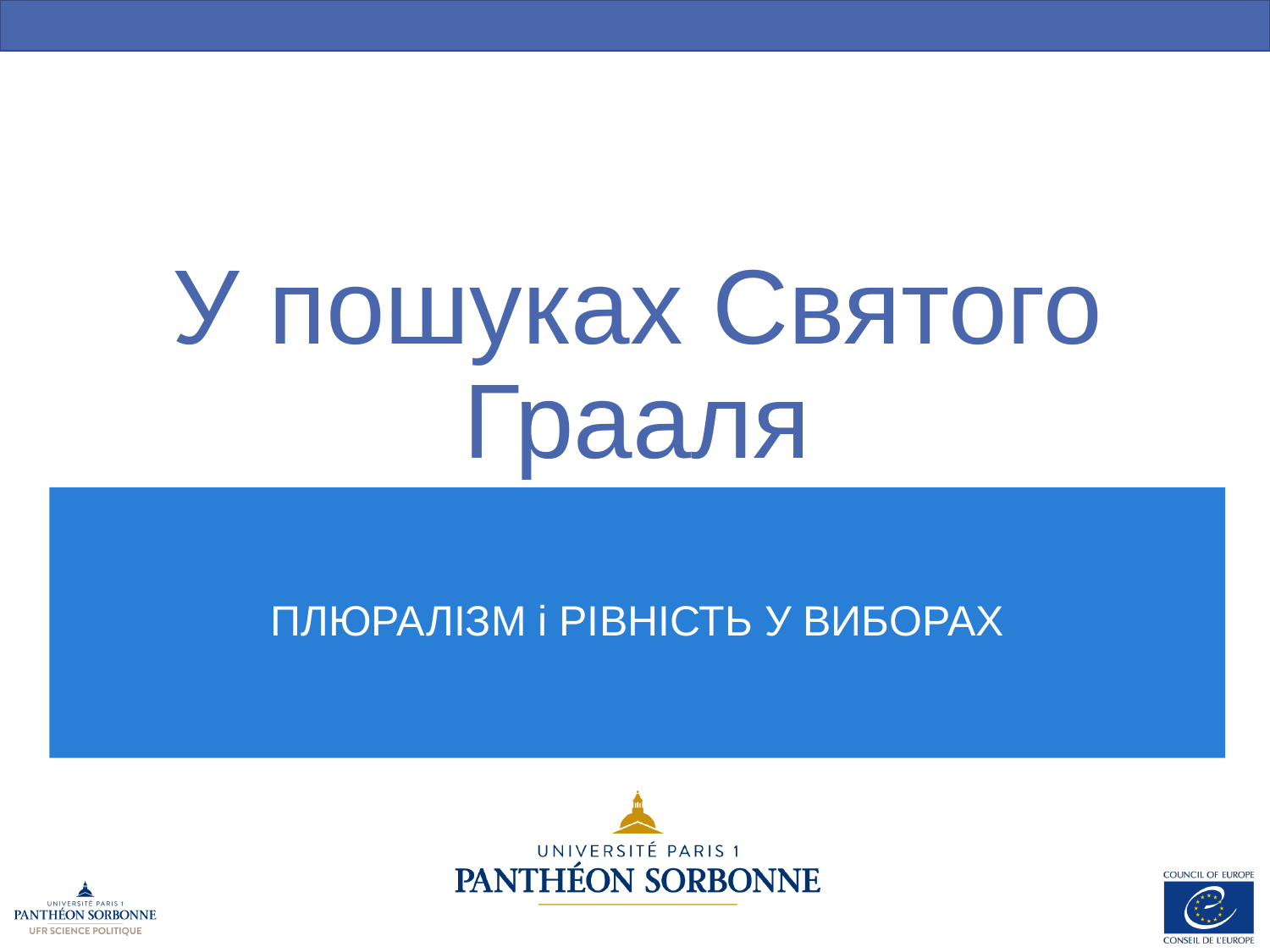

# У пошуках Святого Грааля
ПЛЮРАЛІЗМ і РІВНІСТЬ У ВИБОРАХ